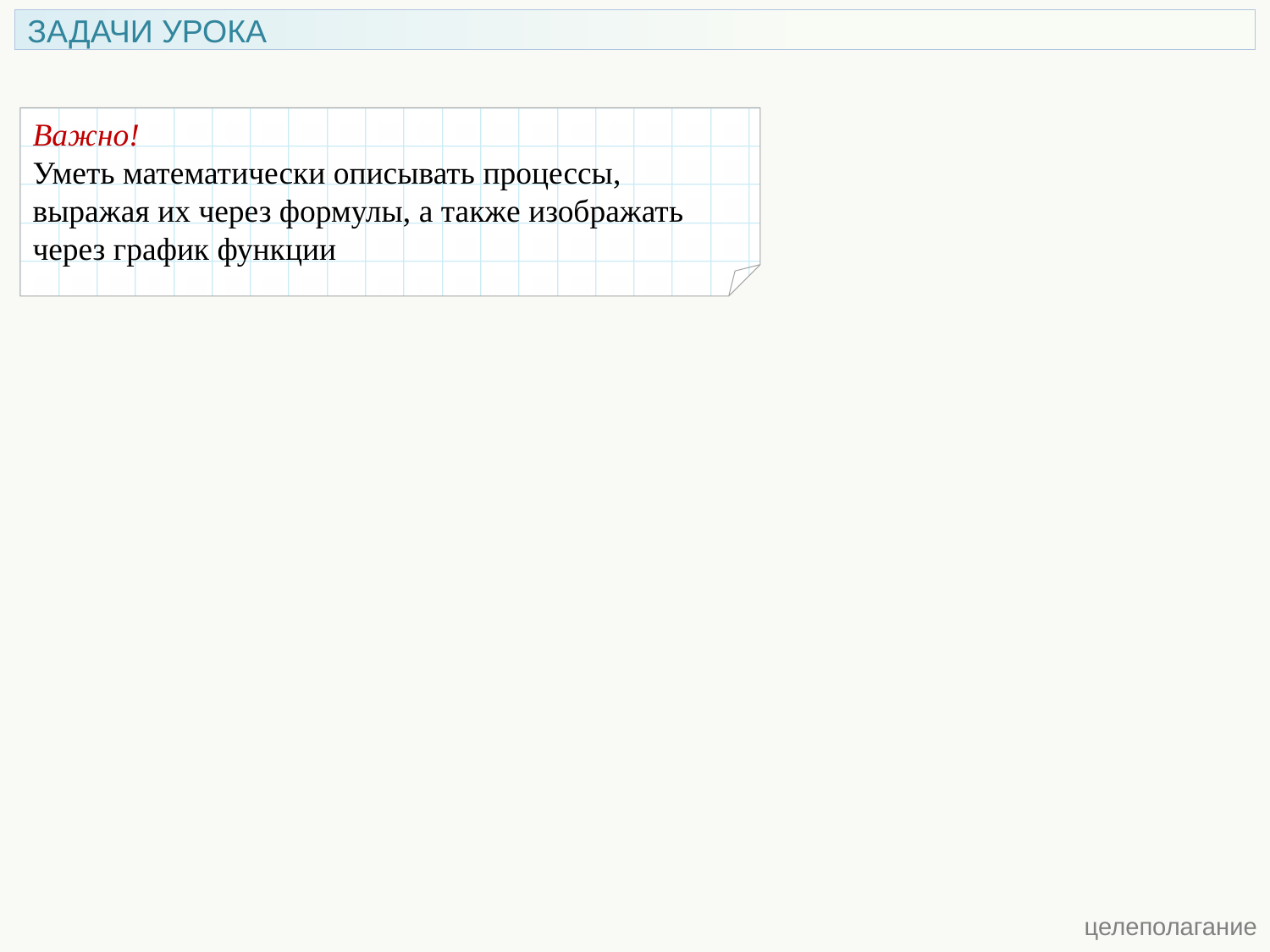

ЗАДАЧИ УРОКА

Важно!
Уметь математически описывать процессы, выражая их через формулы, а также изображать через график функции
  целеполагание